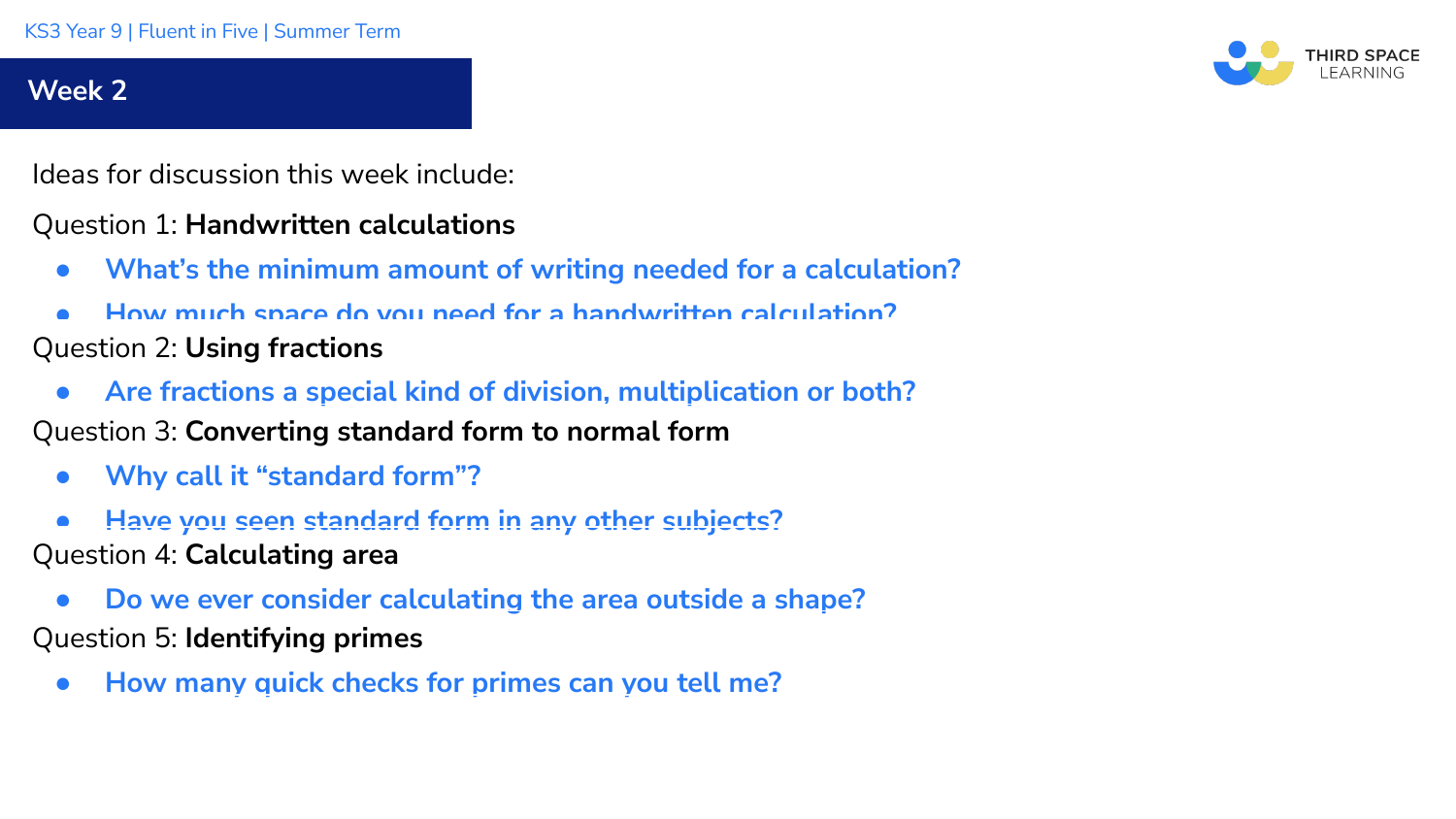

Week 2
| Ideas for discussion this week include: |
| --- |
| Question 1: Handwritten calculations What’s the minimum amount of writing needed for a calculation? How much space do you need for a handwritten calculation? |
| Question 2: Using fractions Are fractions a special kind of division, multiplication or both? |
| Question 3: Converting standard form to normal form Why call it “standard form”? Have you seen standard form in any other subjects? |
| Question 4: Calculating area Do we ever consider calculating the area outside a shape? |
| Question 5: Identifying primes How many quick checks for primes can you tell me? |